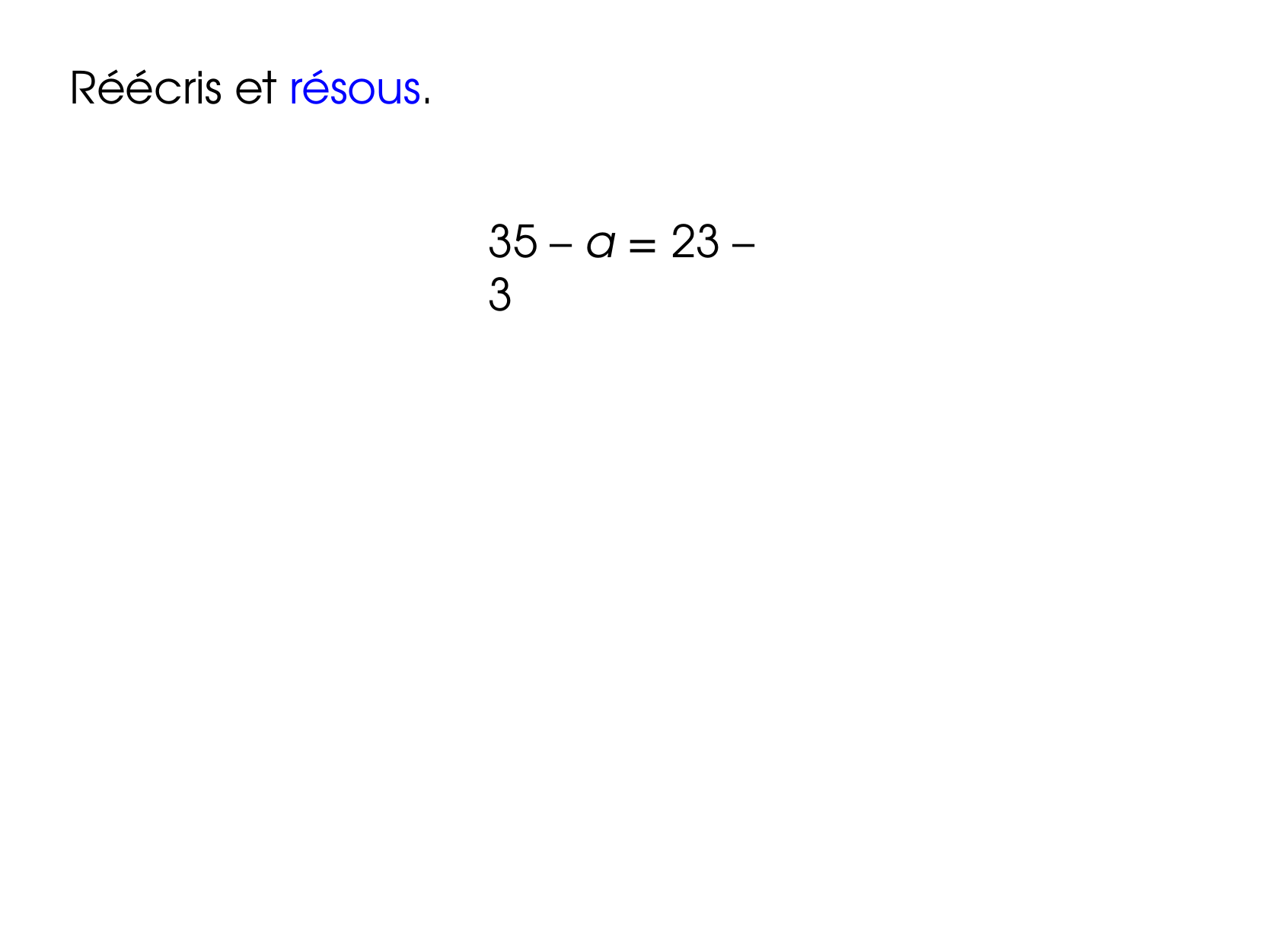

Réécris et résous.
35 – a = 23 – 3